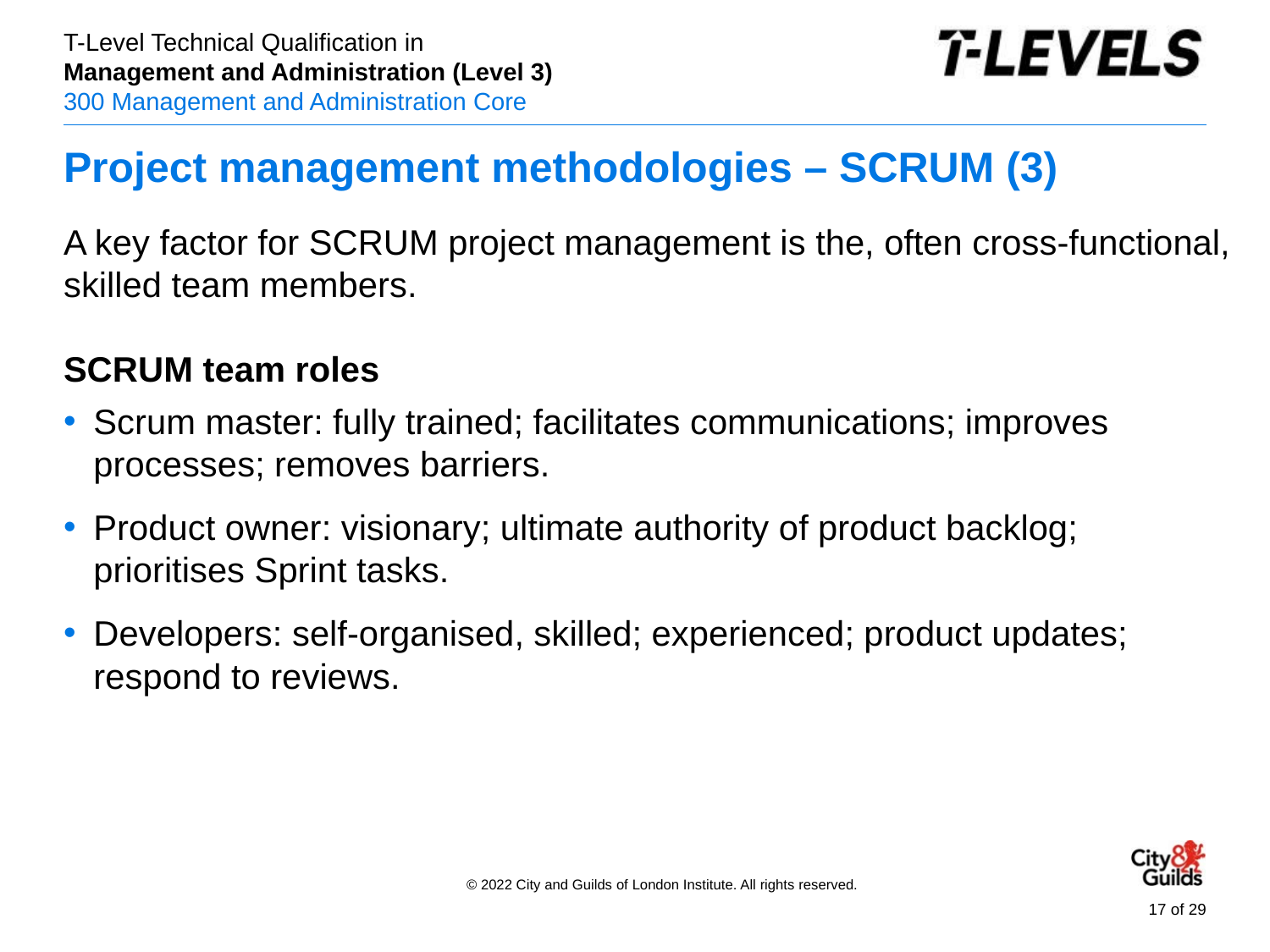

# Project management methodologies – SCRUM (3)
A key factor for SCRUM project management is the, often cross-functional, skilled team members.

SCRUM team roles
Scrum master: fully trained; facilitates communications; improves processes; removes barriers.
Product owner: visionary; ultimate authority of product backlog; prioritises Sprint tasks.
Developers: self-organised, skilled; experienced; product updates; respond to reviews.